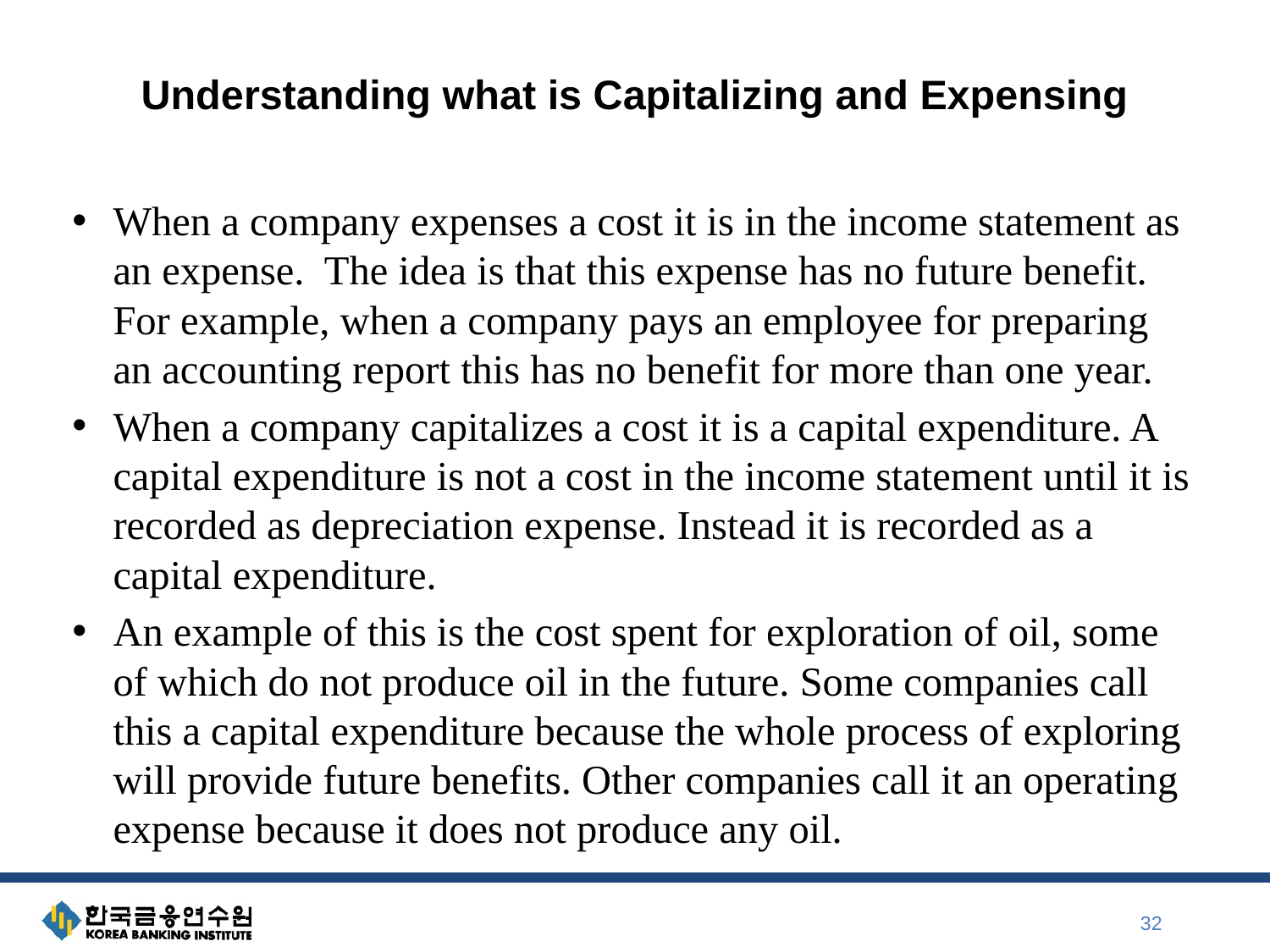

# Understanding what is Capitalizing and Expensing
When a company expenses a cost it is in the income statement as an expense.  The idea is that this expense has no future benefit. For example, when a company pays an employee for preparing an accounting report this has no benefit for more than one year.
When a company capitalizes a cost it is a capital expenditure. A capital expenditure is not a cost in the income statement until it is recorded as depreciation expense. Instead it is recorded as a capital expenditure.
An example of this is the cost spent for exploration of oil, some of which do not produce oil in the future. Some companies call this a capital expenditure because the whole process of exploring will provide future benefits. Other companies call it an operating expense because it does not produce any oil.